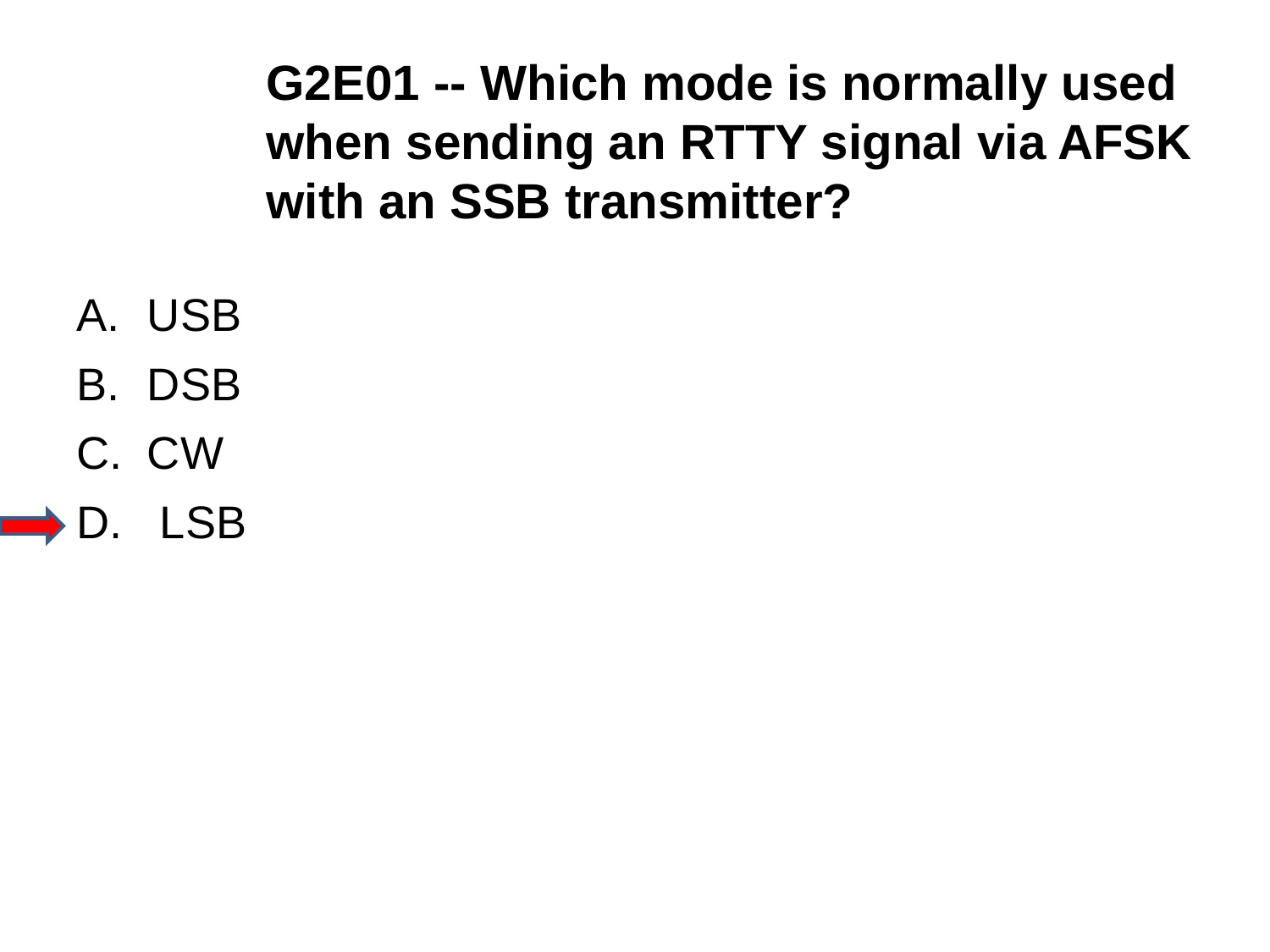

G2E01 -- Which mode is normally used when sending an RTTY signal via AFSK with an SSB transmitter?
A.	USB
B.	DSB
C.	CW
D.	 LSB